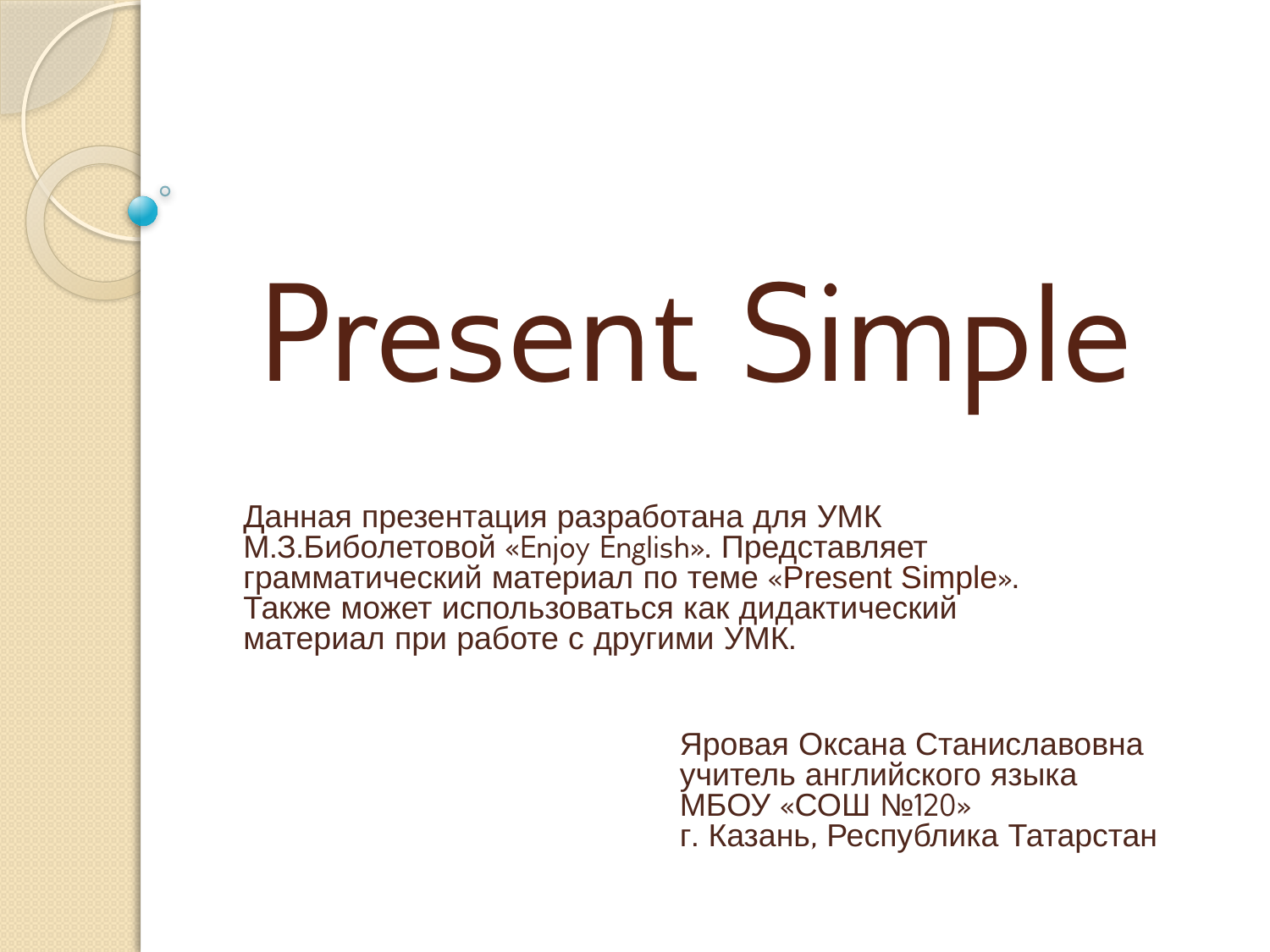

# Present Simple
Данная презентация разработана для УМК М.З.Биболетовой «Enjoy English». Представляет грамматический материал по теме «Present Simple». Также может использоваться как дидактический материал при работе с другими УМК.
Яровая Оксана Станиславовна
учитель английского языка
МБОУ «СОШ №120»
г. Казань, Республика Татарстан